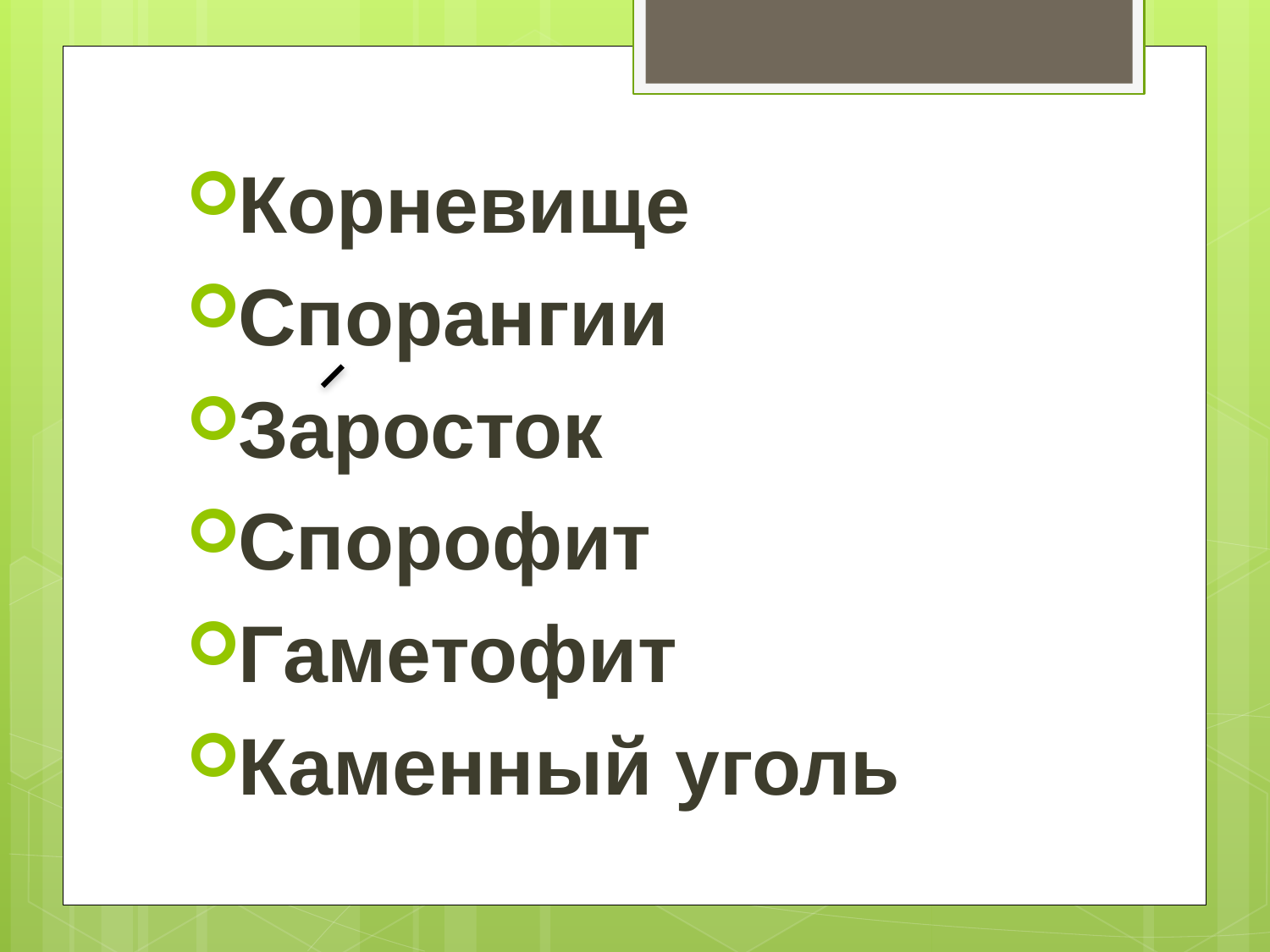

Корневище
Спорангии
Заросток
Спорофит
Гаметофит
Каменный уголь